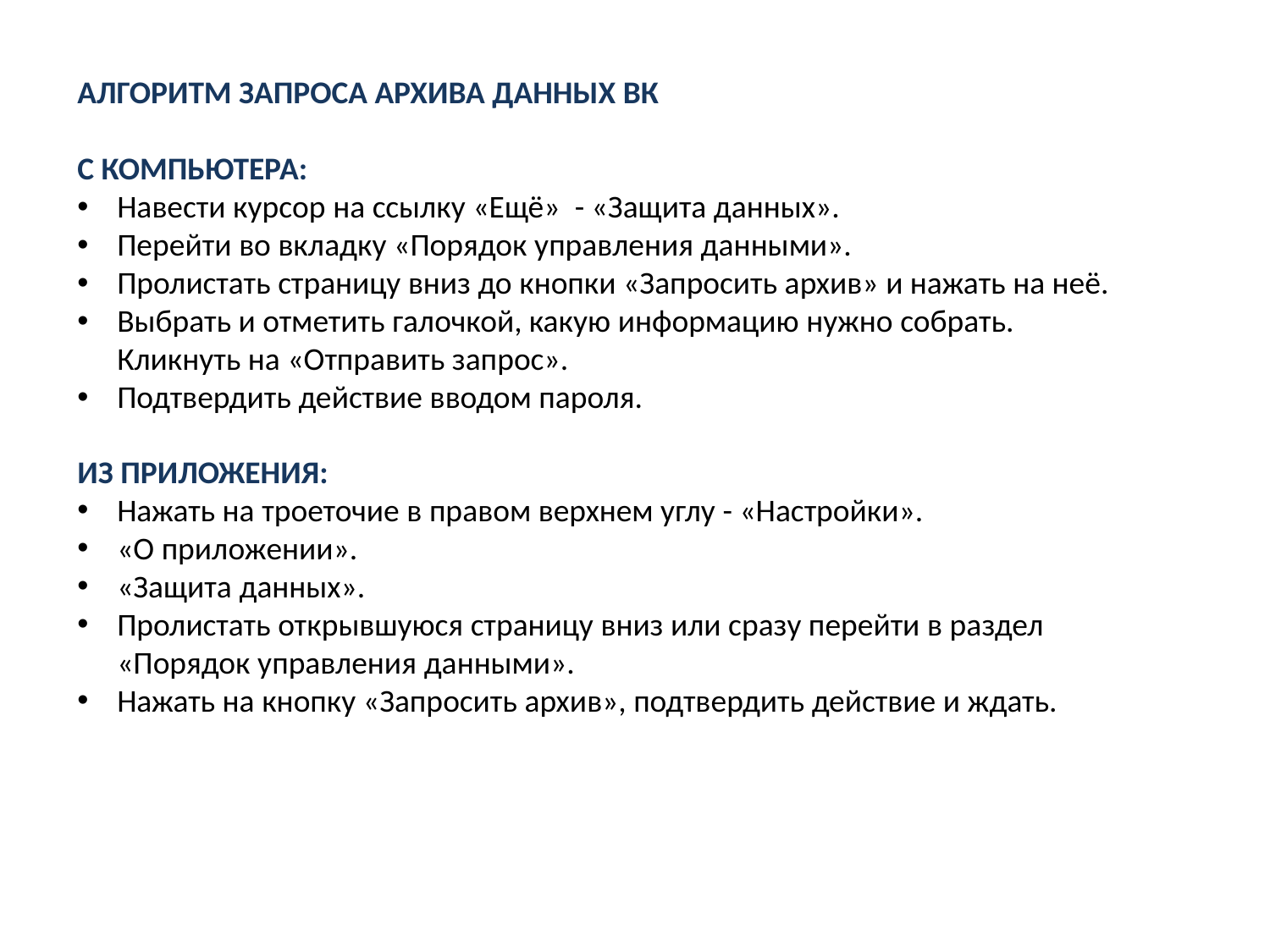

АЛГОРИТМ ЗАПРОСА АРХИВА ДАННЫХ ВК

С КОМПЬЮТЕРА:
Навести курсор на ссылку «Ещё»  - «Защита данных».
Перейти во вкладку «Порядок управления данными».
Пролистать страницу вниз до кнопки «Запросить архив» и нажать на неё.
Выбрать и отметить галочкой, какую информацию нужно собрать. Кликнуть на «Отправить запрос».
Подтвердить действие вводом пароля.

ИЗ ПРИЛОЖЕНИЯ:
Нажать на троеточие в правом верхнем углу - «Настройки».
«О приложении».
«Защита данных».
Пролистать открывшуюся страницу вниз или сразу перейти в раздел «Порядок управления данными».
Нажать на кнопку «Запросить архив», подтвердить действие и ждать.